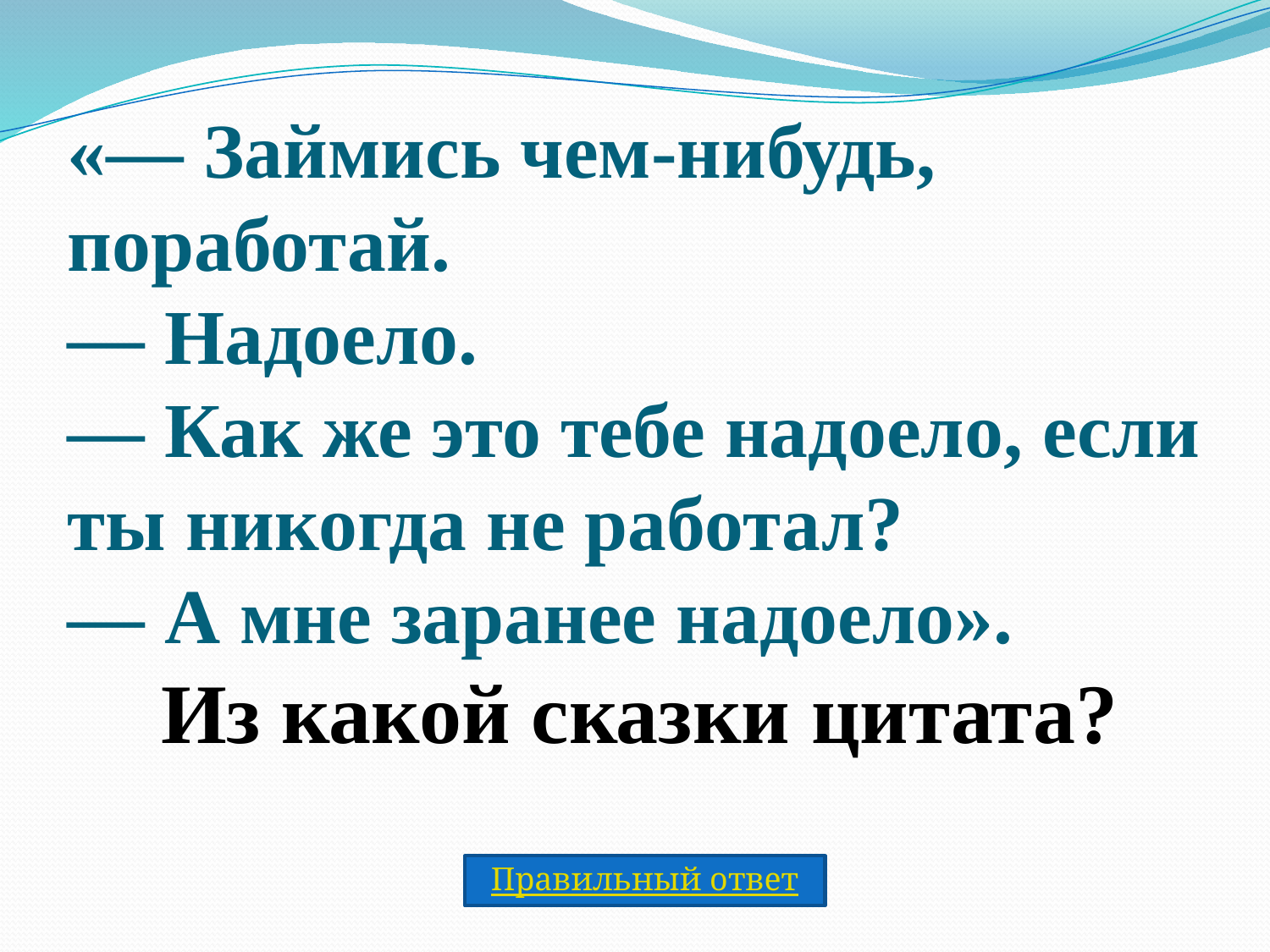

«— Займись чем-нибудь, поработай.
— Надоело.
— Как же это тебе надоело, если ты никогда не работал?
— А мне заранее надоело».
Из какой сказки цитата?
Правильный ответ